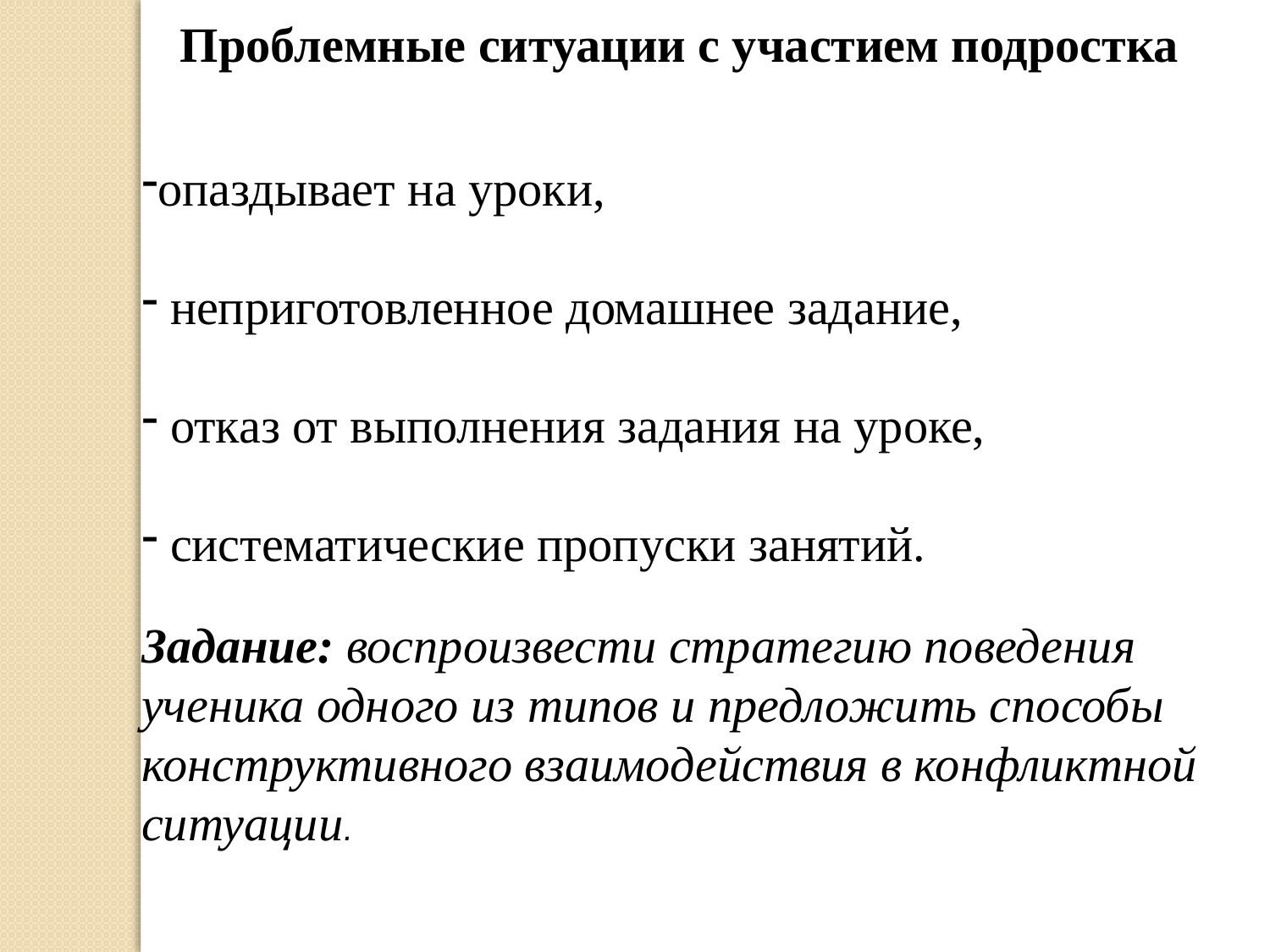

Проблемные ситуации с участием подростка

опаздывает на уроки,

 неприготовленное домашнее задание,

 отказ от выполнения задания на уроке,

 систематические пропуски занятий.

Задание: воспроизвести стратегию поведения ученика одного из типов и предложить способы конструктивного взаимодействия в конфликтной ситуации.